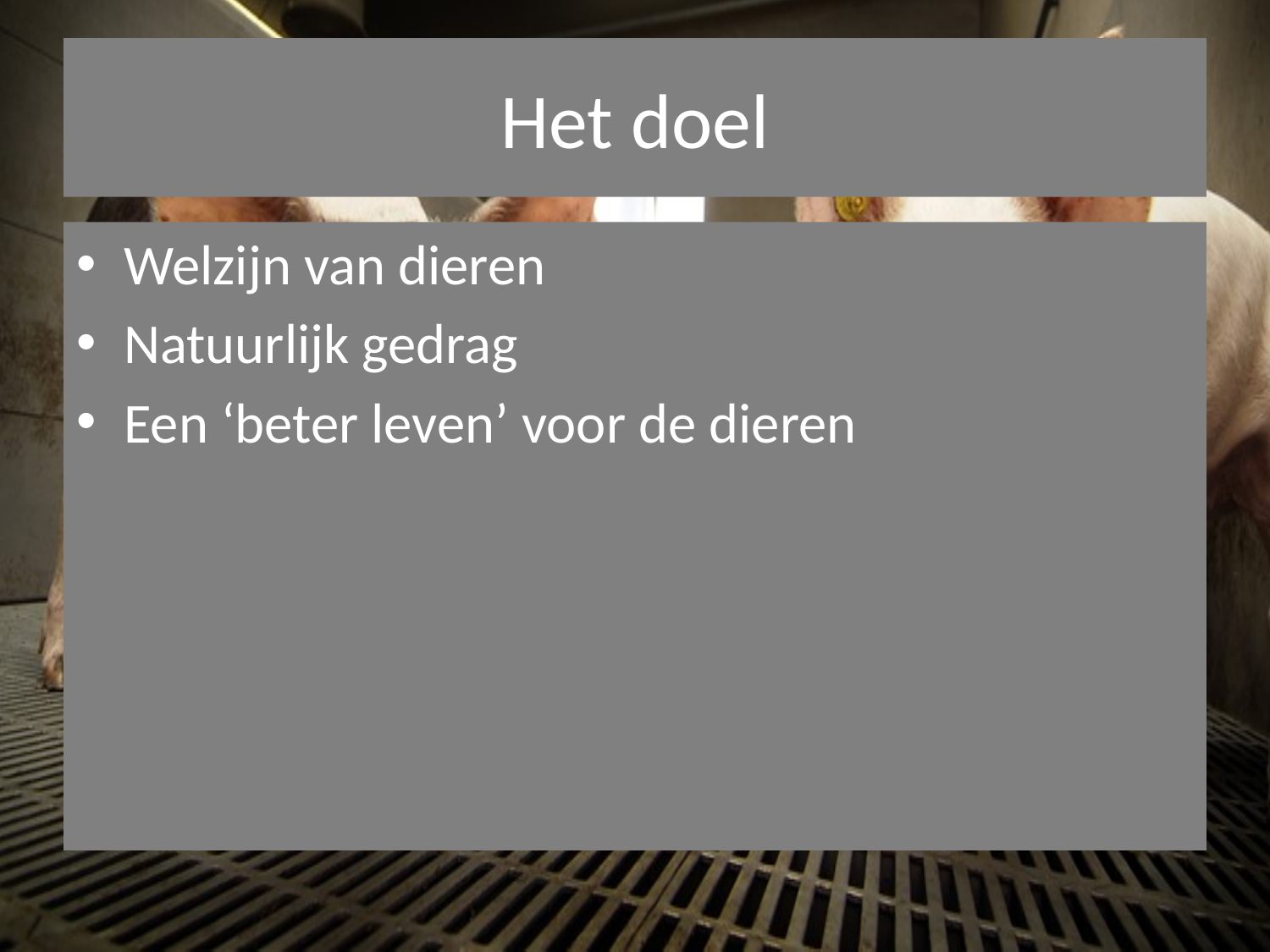

# Het doel
Welzijn van dieren
Natuurlijk gedrag
Een ‘beter leven’ voor de dieren